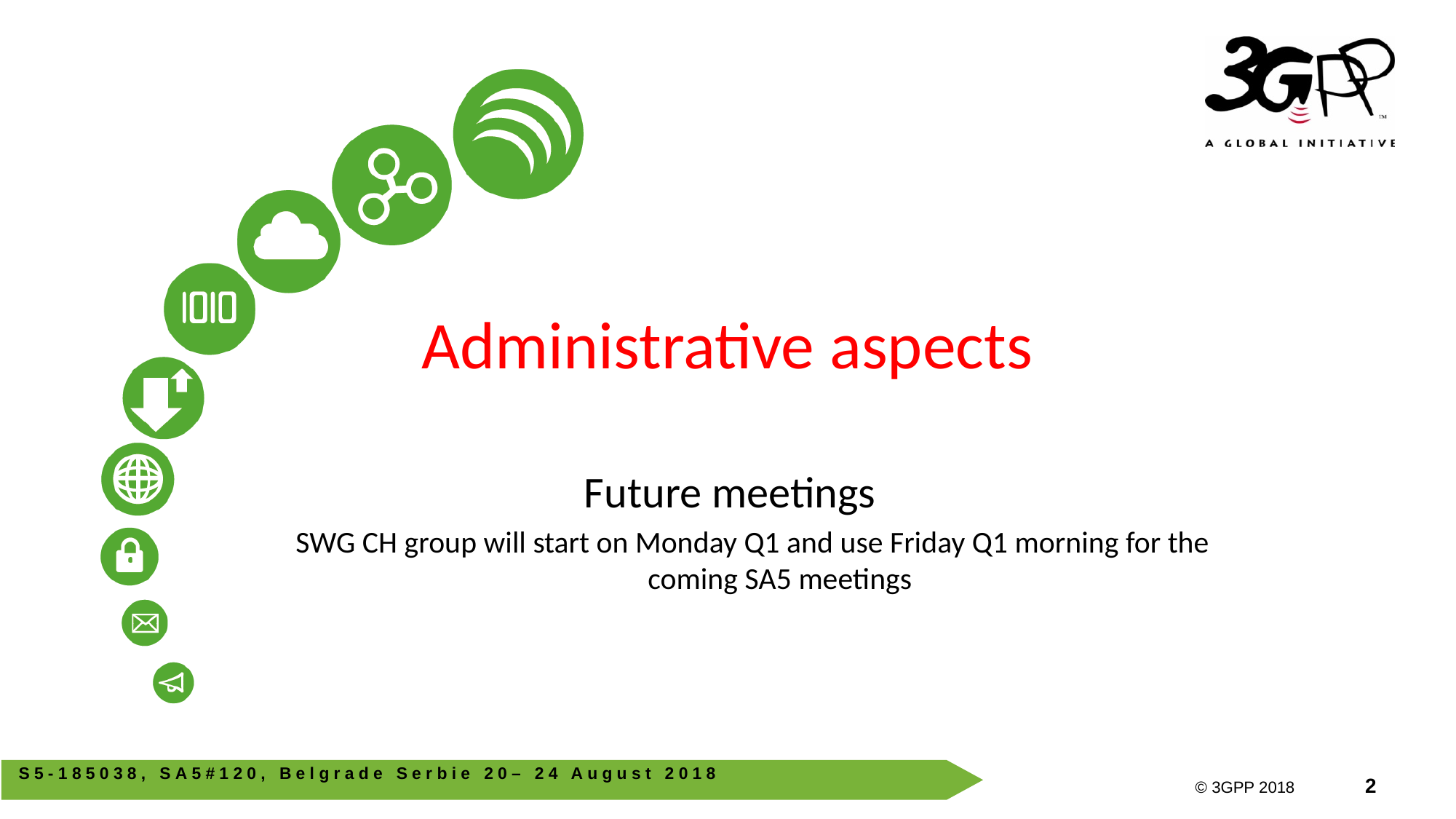

# Administrative aspects
Future meetings
SWG CH group will start on Monday Q1 and use Friday Q1 morning for the coming SA5 meetings